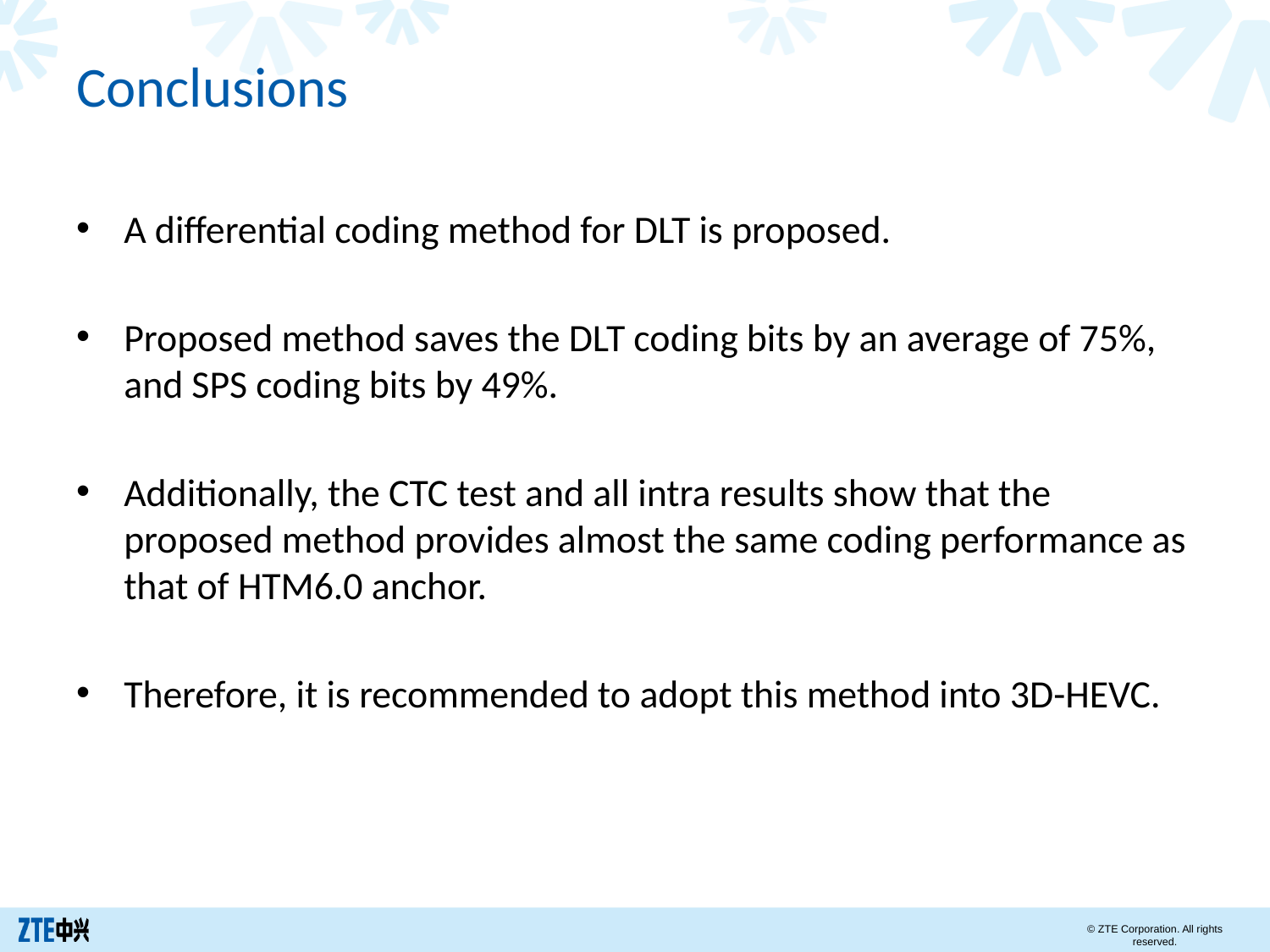

# Conclusions
A differential coding method for DLT is proposed.

Proposed method saves the DLT coding bits by an average of 75%, and SPS coding bits by 49%.

Additionally, the CTC test and all intra results show that the proposed method provides almost the same coding performance as that of HTM6.0 anchor.

Therefore, it is recommended to adopt this method into 3D-HEVC.